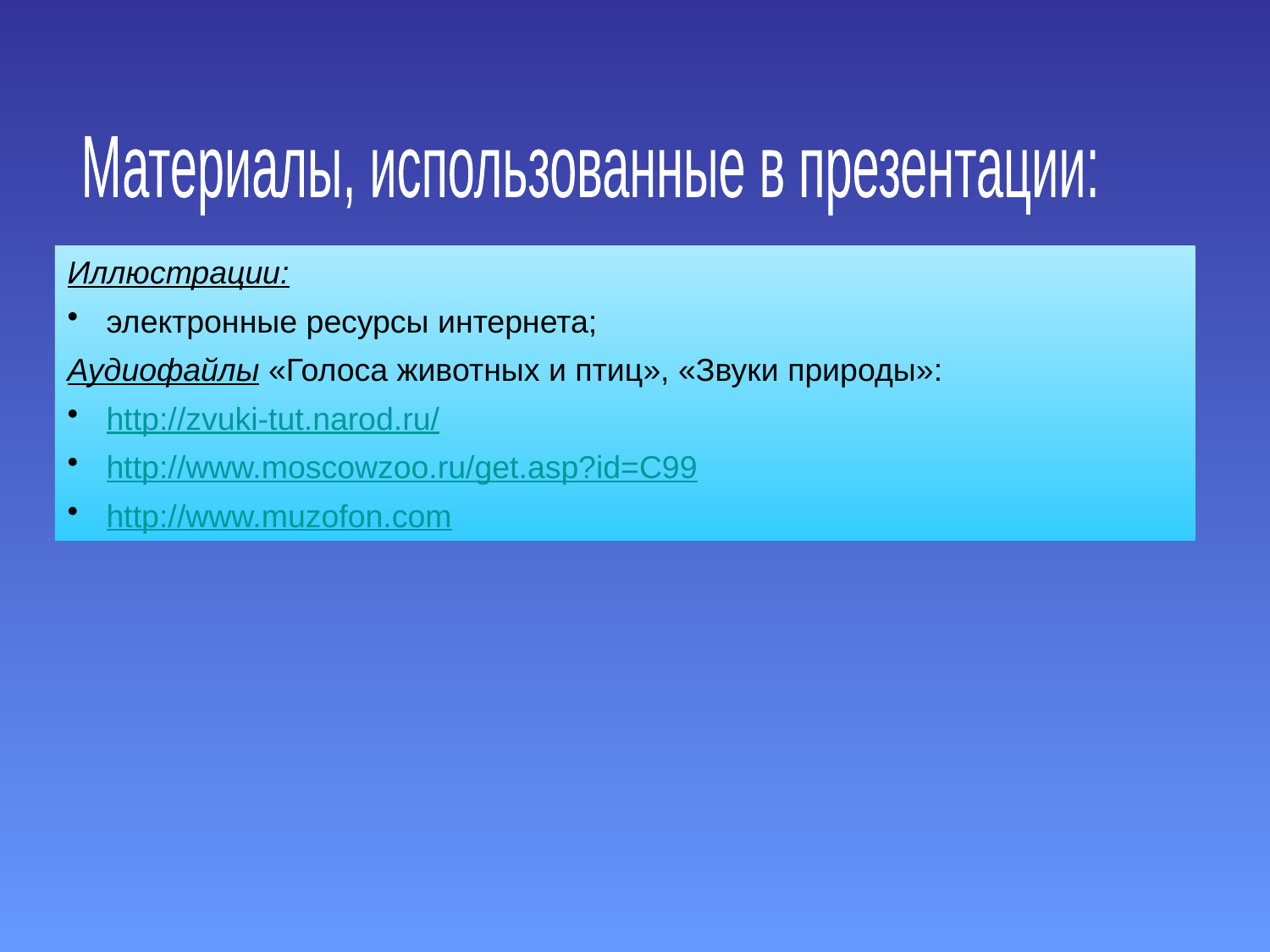

Материалы, использованные в презентации:
Иллюстрации:
 электронные ресурсы интернета;
Аудиофайлы «Голоса животных и птиц», «Звуки природы»:
 http://zvuki-tut.narod.ru/
 http://www.moscowzoo.ru/get.asp?id=C99
 http://www.muzofon.com